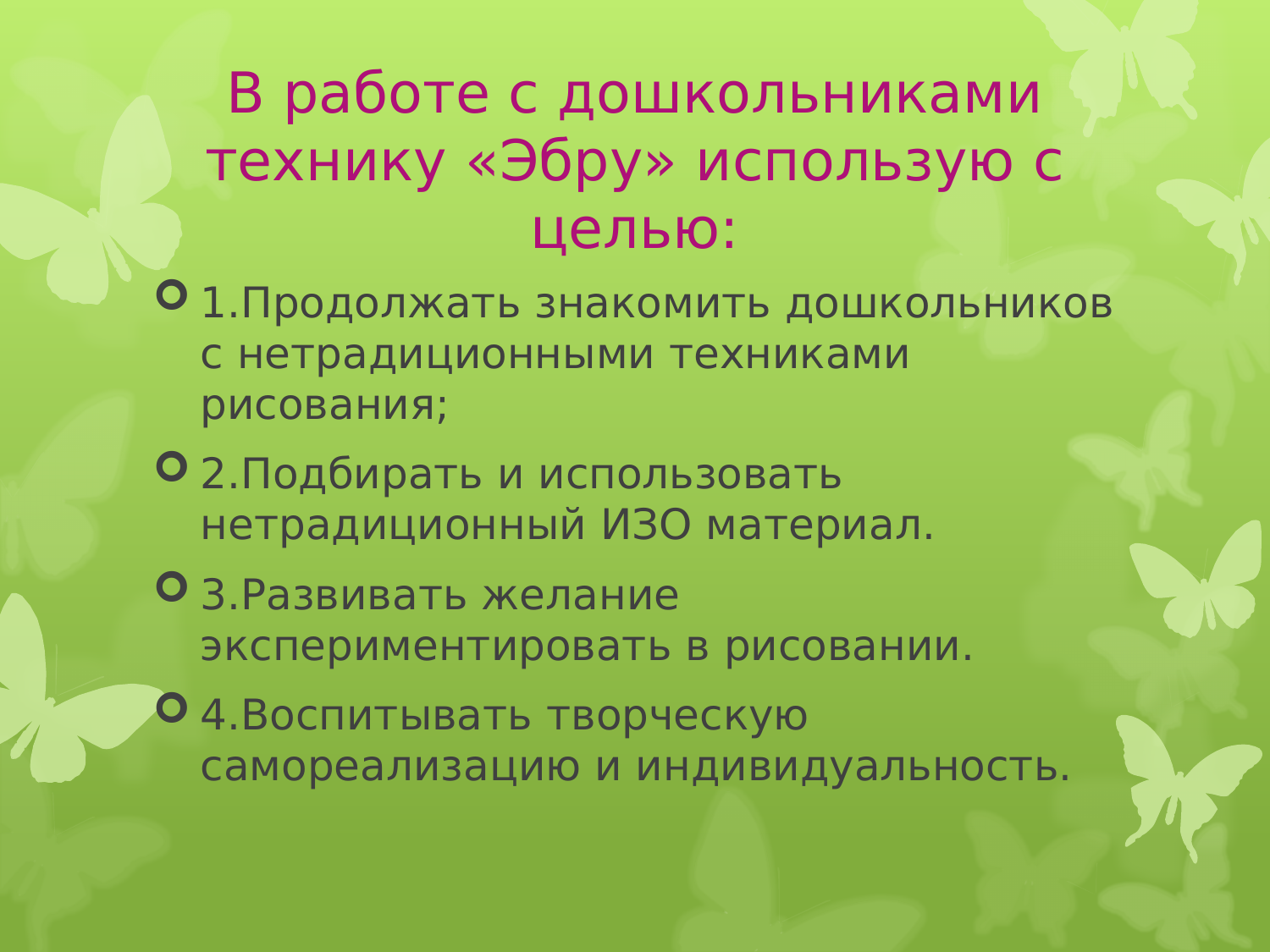

# В работе с дошкольниками технику «Эбру» использую с целью:
1.Продолжать знакомить дошкольников с нетрадиционными техниками рисования;
2.Подбирать и использовать нетрадиционный ИЗО материал.
3.Развивать желание экспериментировать в рисовании.
4.Воспитывать творческую самореализацию и индивидуальность.